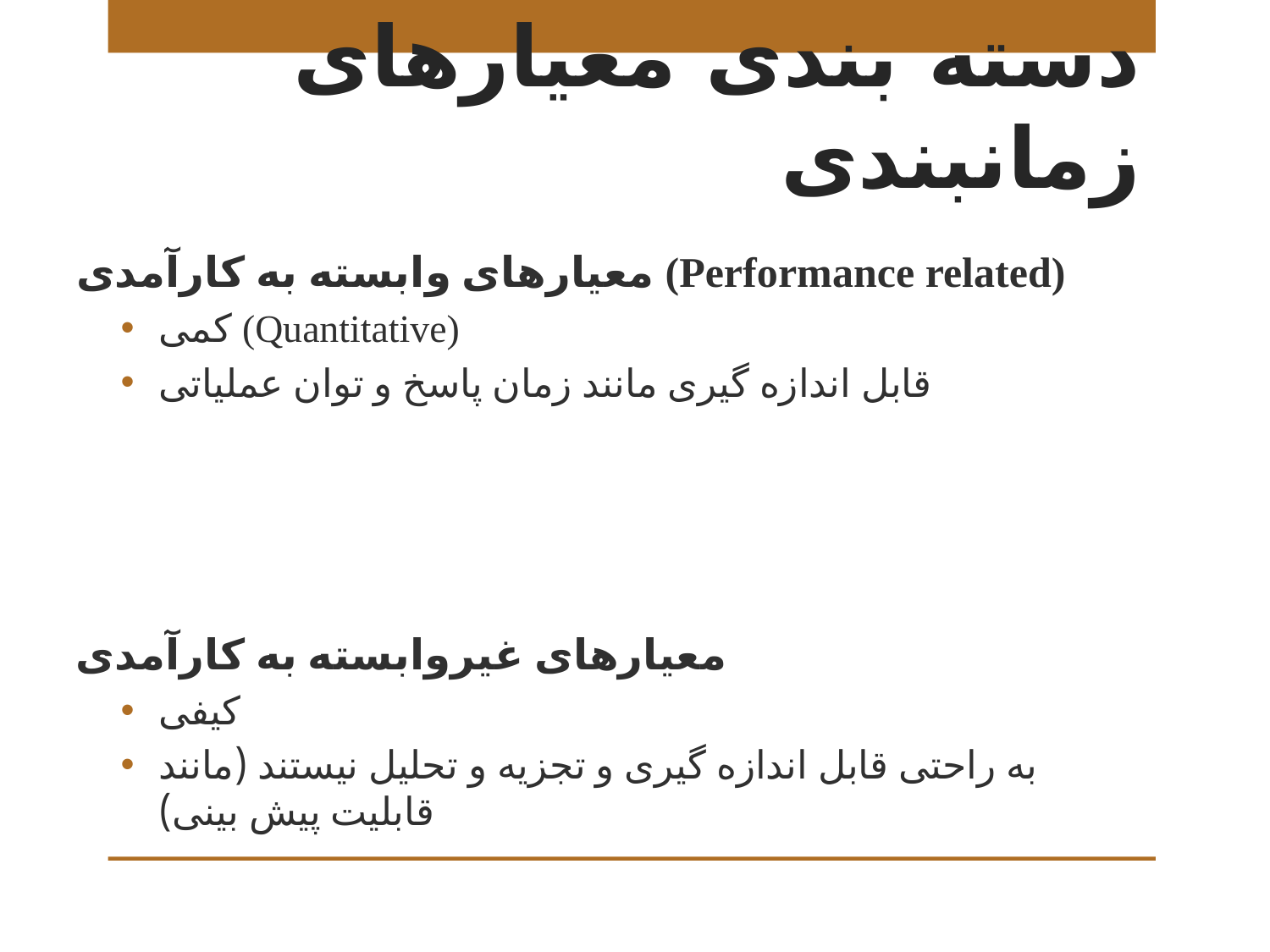

# دسته بندی معیارهای زمانبندی
معیارهای وابسته به کارآمدی (Performance related)
کمی (Quantitative)
قابل اندازه گیری مانند زمان پاسخ و توان عملیاتی

معیارهای غیروابسته به کارآمدی
کیفی
به راحتی قابل اندازه گیری و تجزیه و تحلیل نیستند (مانند قابلیت پیش بینی)